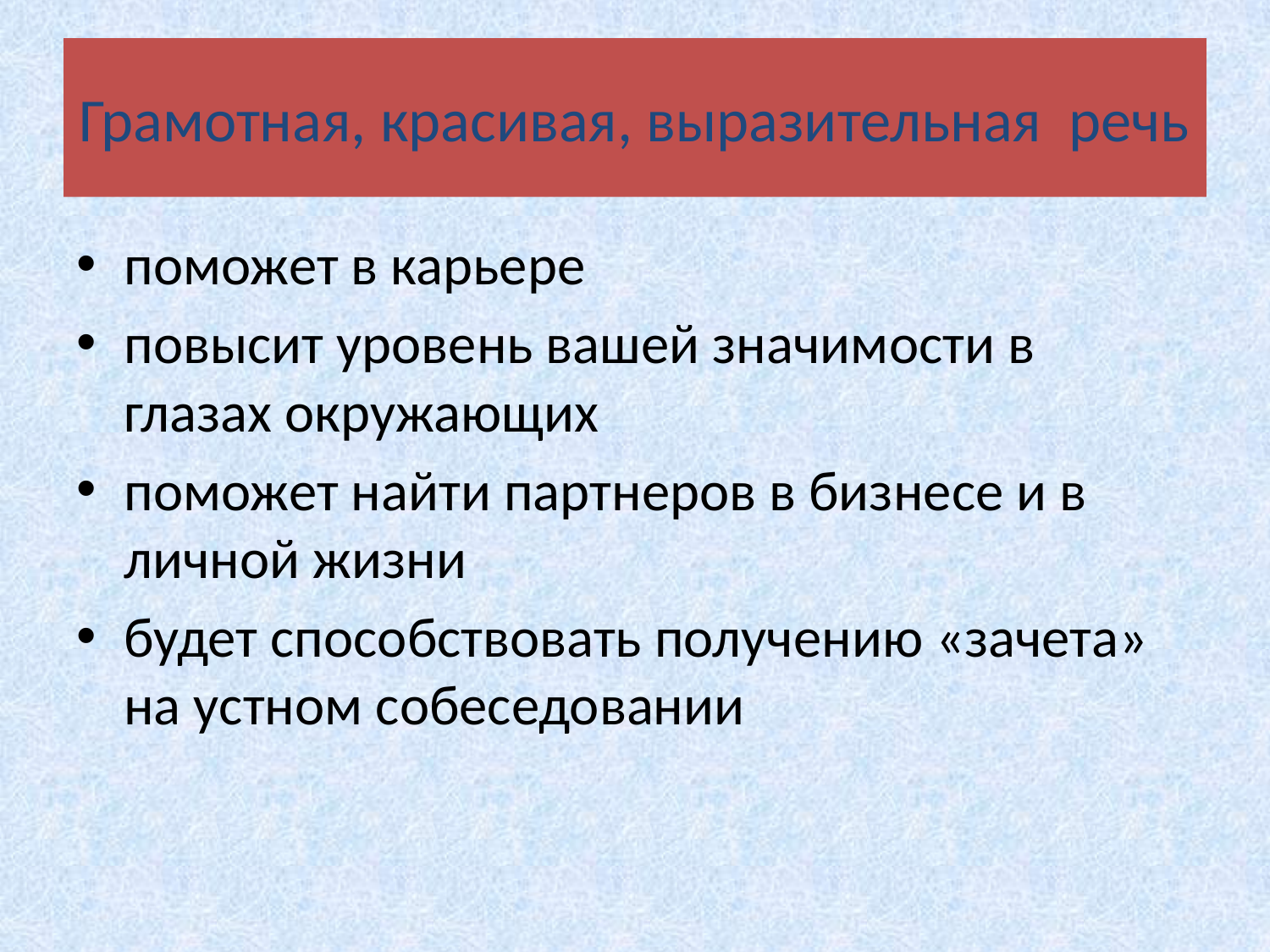

# Грамотная, красивая, выразительная  речь
поможет в карьере
повысит уровень вашей значимости в глазах окружающих
поможет найти партнеров в бизнесе и в личной жизни
будет способствовать получению «зачета» на устном собеседовании